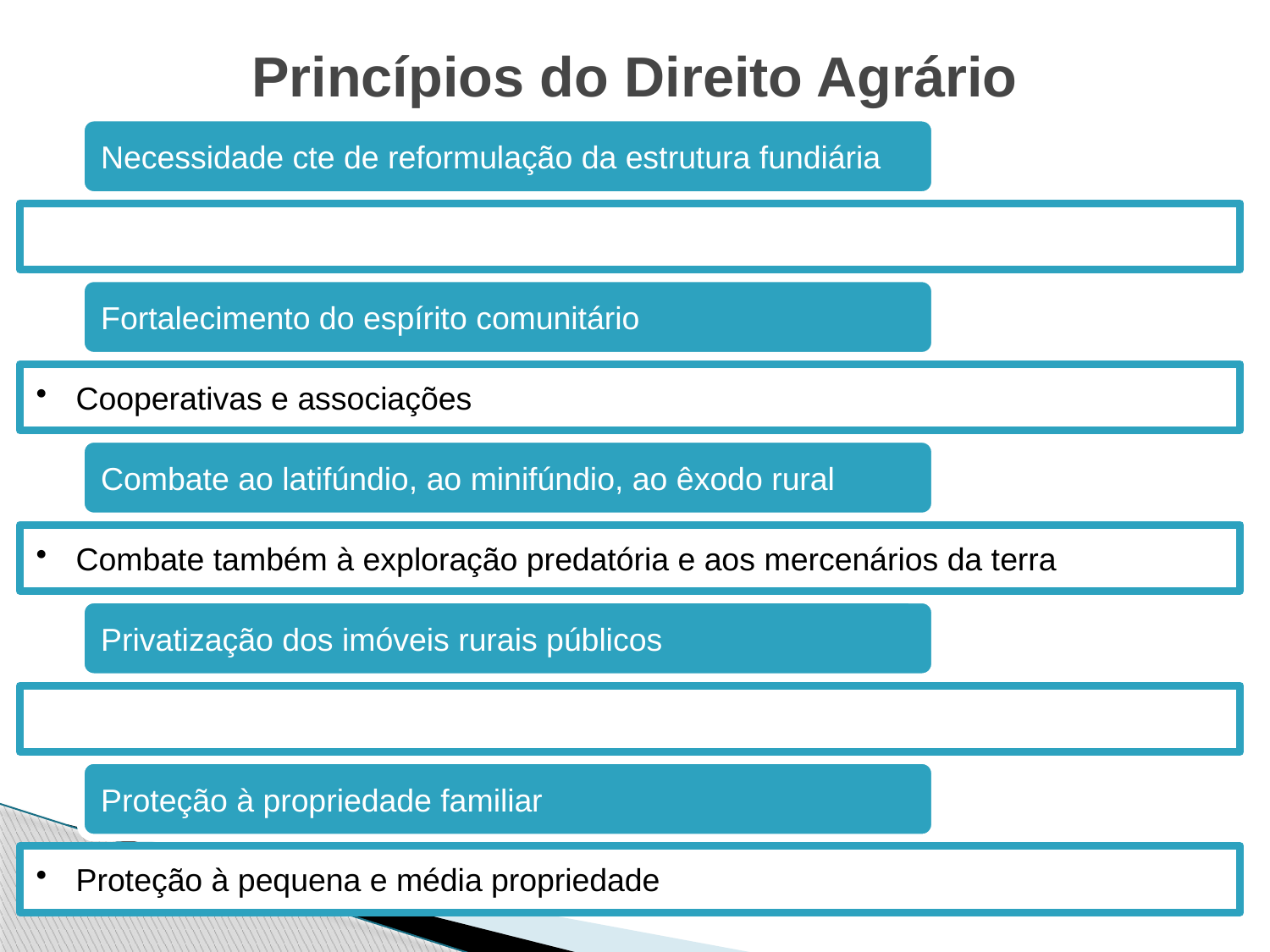

Princípios do Direito Agrário
Necessidade cte de reformulação da estrutura fundiária
Privatização dos imóveis rurais públicos
Proteção à propriedade familiar
Fortalecimento do espírito comunitário
Combate ao latifúndio, ao minifúndio, ao êxodo rural
Combate também à exploração predatória e aos mercenários da terra
Cooperativas e associações
Proteção à pequena e média propriedade